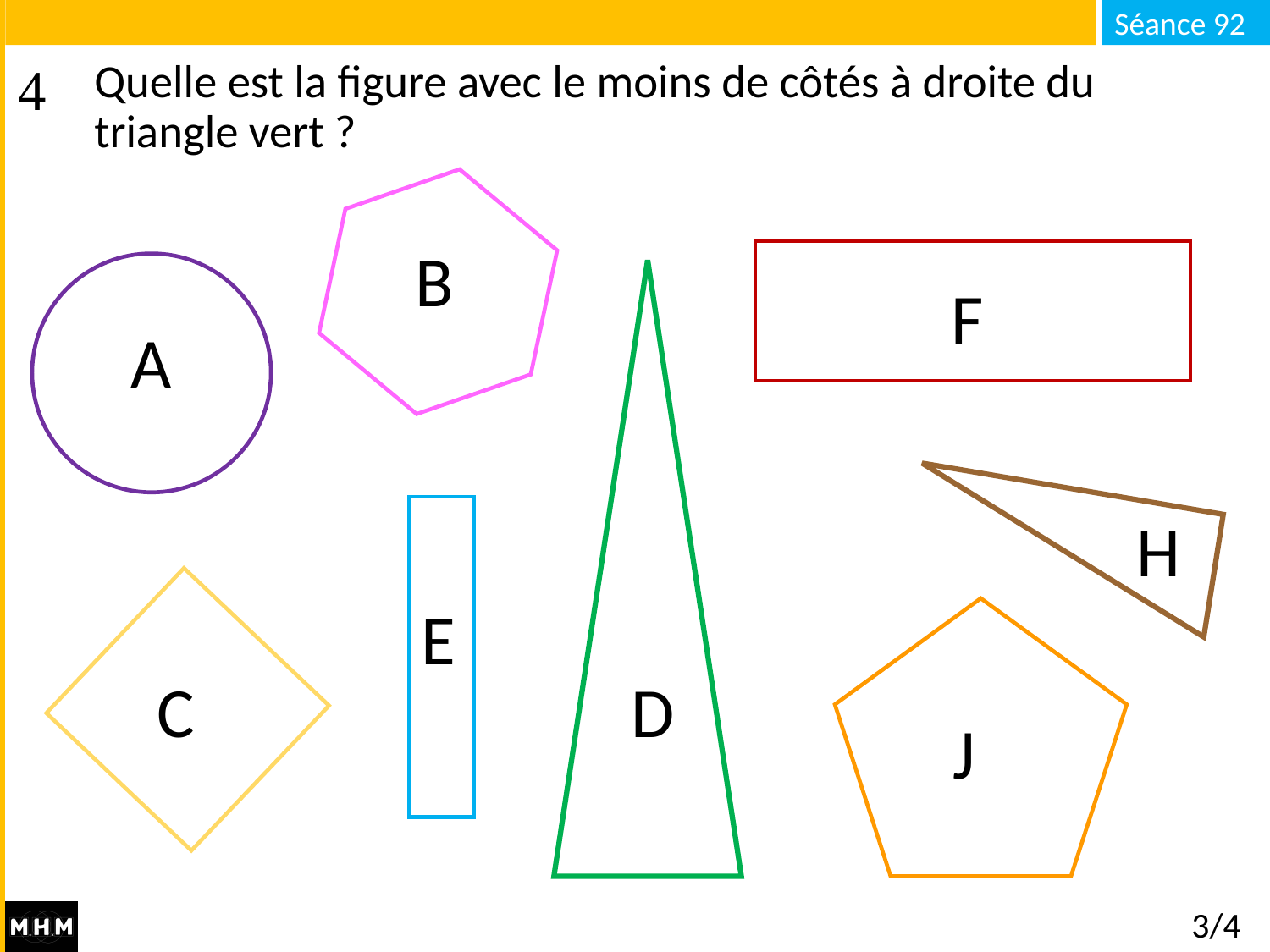

# Quelle est la figure avec le moins de côtés à droite du triangle vert ?

B

F
A

H
E

C
D
J
3/4